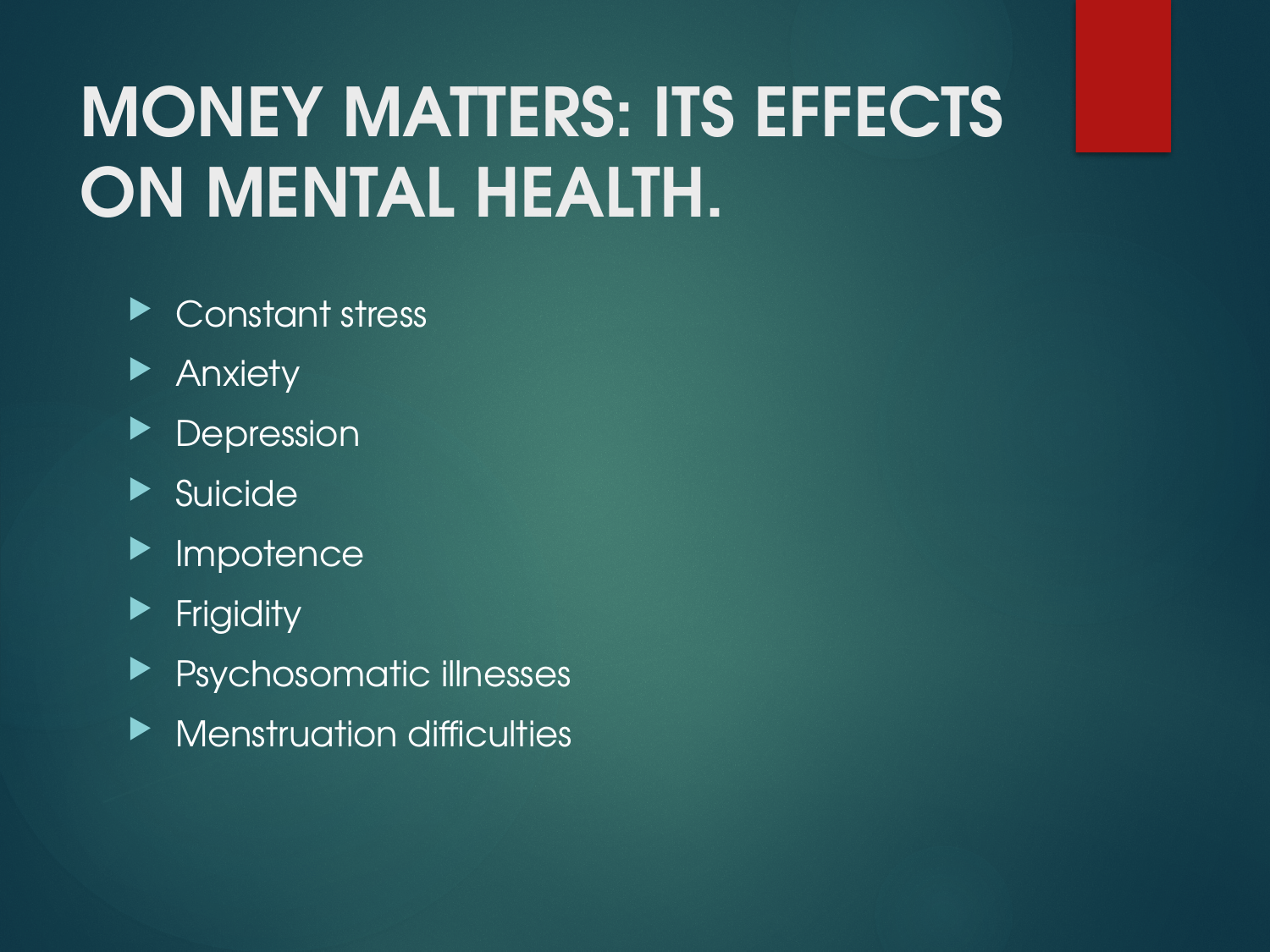

# MONEY MATTERS: ITS EFFECTS ON MENTAL HEALTH.
Constant stress
Anxiety
Depression
Suicide
Impotence
Frigidity
Psychosomatic illnesses
Menstruation difficulties